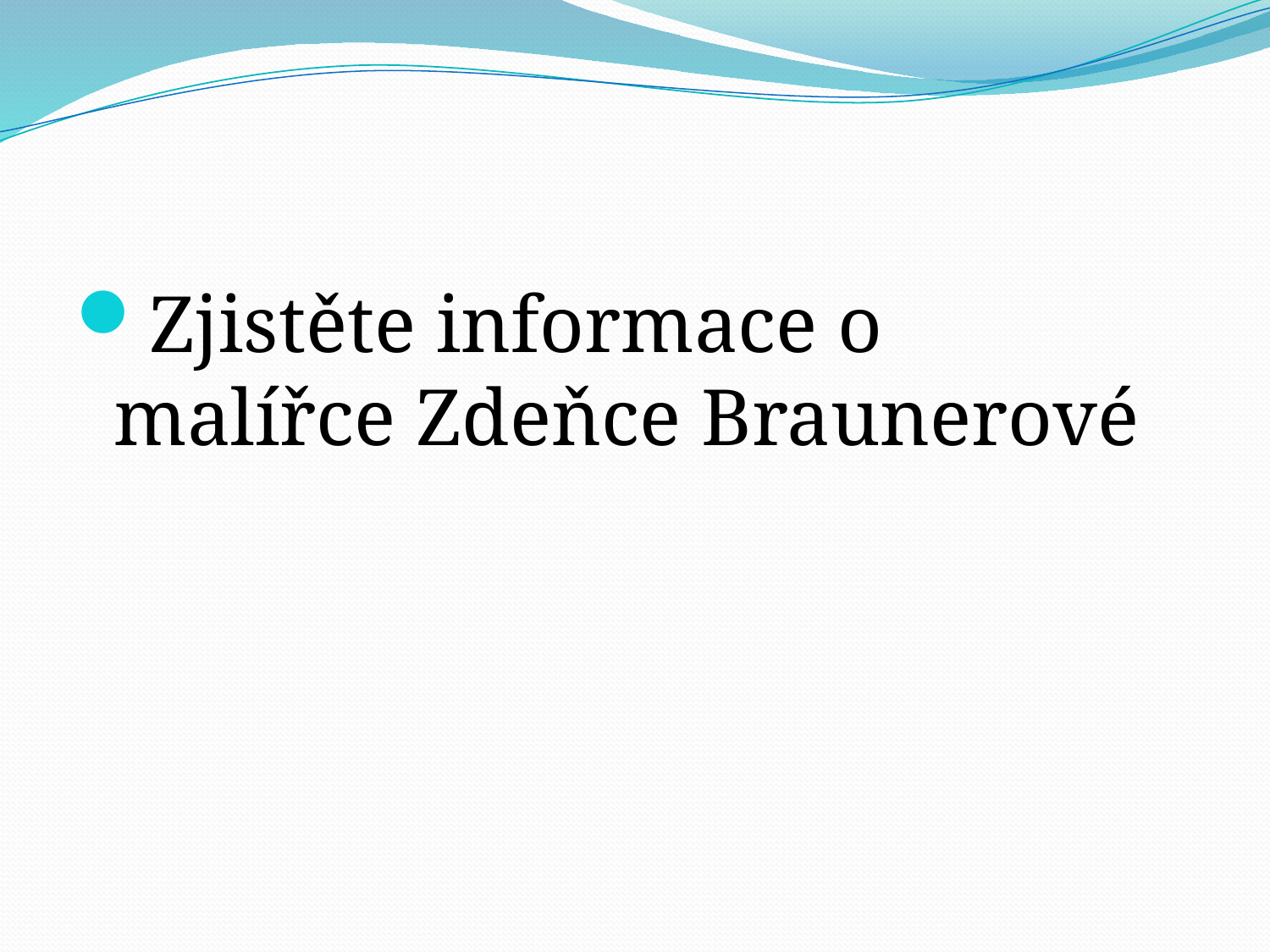

#
Zjistěte informace o  malířce Zdeňce Braunerové